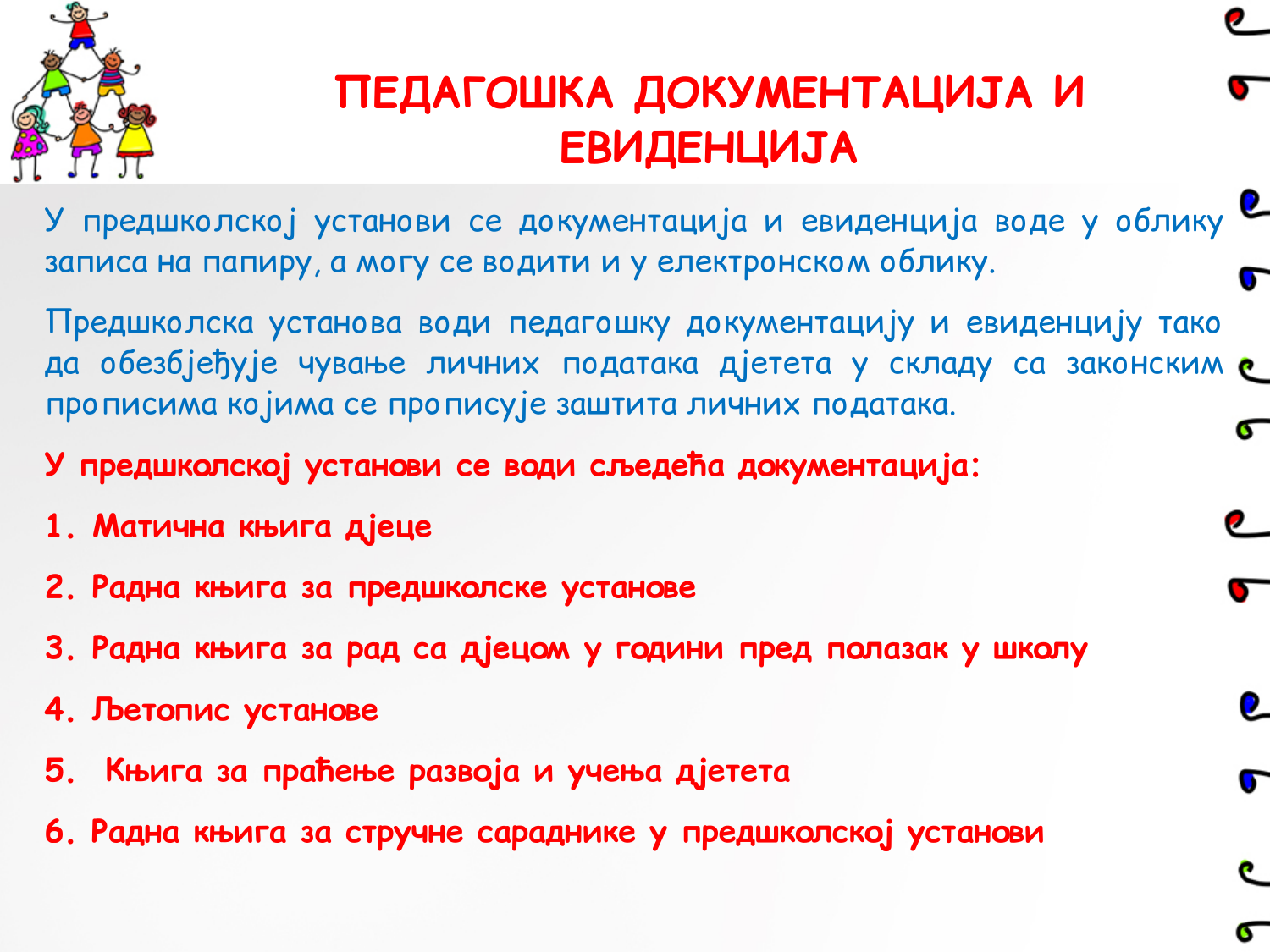

# ПЕДАГОШКА ДОКУМЕНТАЦИЈА И ЕВИДЕНЦИЈА
У предшколској установи се документација и евиденција воде у облику записа на папиру, а могу се водити и у електронском облику.
Предшколска установа води педагошку документацију и евиденцију тако да обезбјеђује чување личних података дјетета у складу са законским прописима којима се прописује заштита личних података.
У предшколској установи се води сљедећа документација:
Матична књига дјеце
Радна књига за предшколске установе
Радна књига за рад са дјецом у години пред полазак у школу
Љетопис установе
5.  Књига за праћење развоја и учења дјетета
6. Радна књига за стручне сараднике у предшколској установи